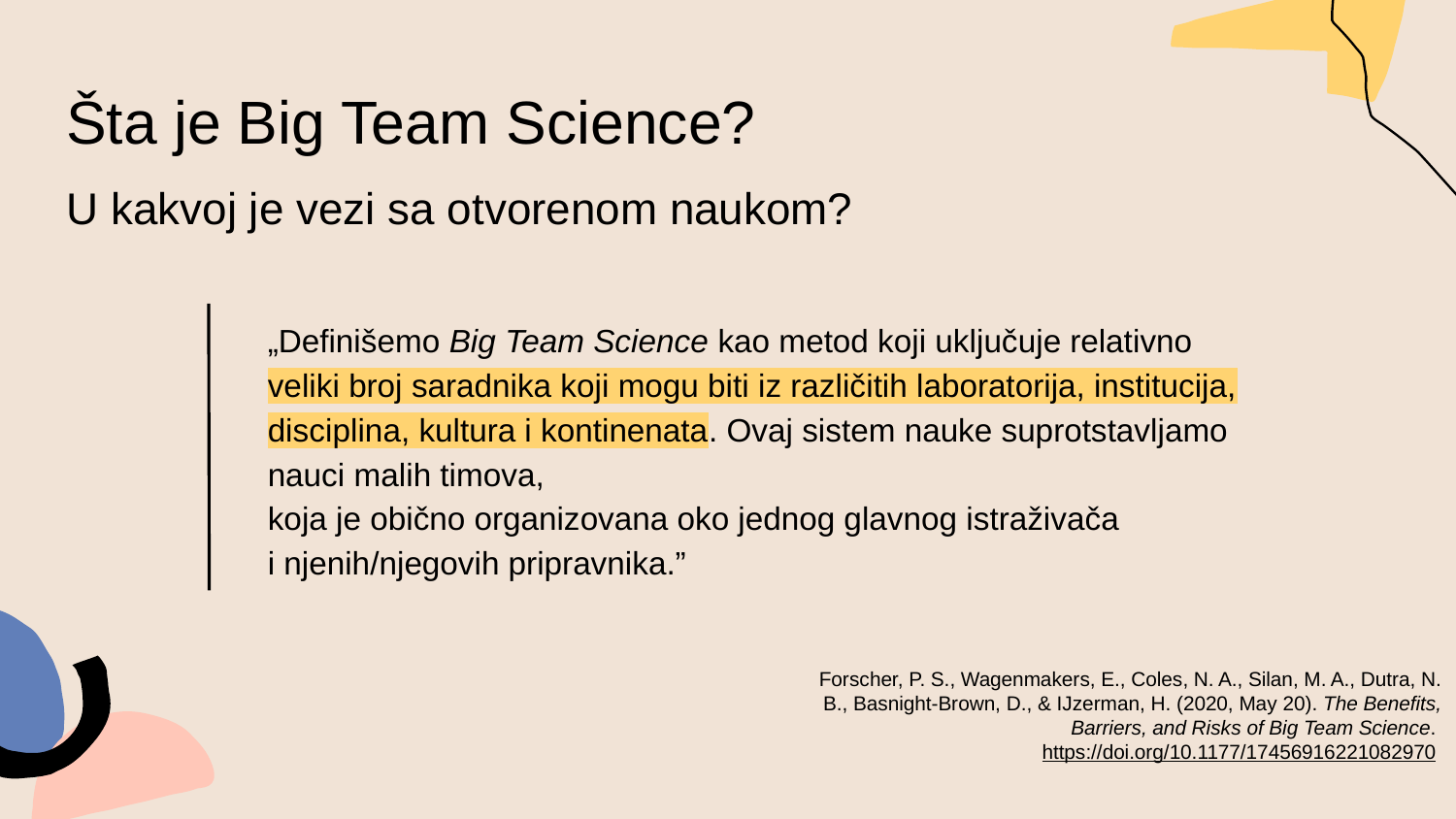

Šta je Big Team Science?
U kakvoj je vezi sa otvorenom naukom?
„Definišemo Big Team Science kao metod koji uključuje relativno veliki broj saradnika koji mogu biti iz različitih laboratorija, institucija, disciplina, kultura i kontinenata. Ovaj sistem nauke suprotstavljamo nauci malih timova,
koja je obično organizovana oko jednog glavnog istraživača
i njenih/njegovih pripravnika.”
Forscher, P. S., Wagenmakers, E., Coles, N. A., Silan, M. A., Dutra, N. B., Basnight-Brown, D., & IJzerman, H. (2020, May 20). The Benefits, Barriers, and Risks of Big Team Science. https://doi.org/10.1177/17456916221082970